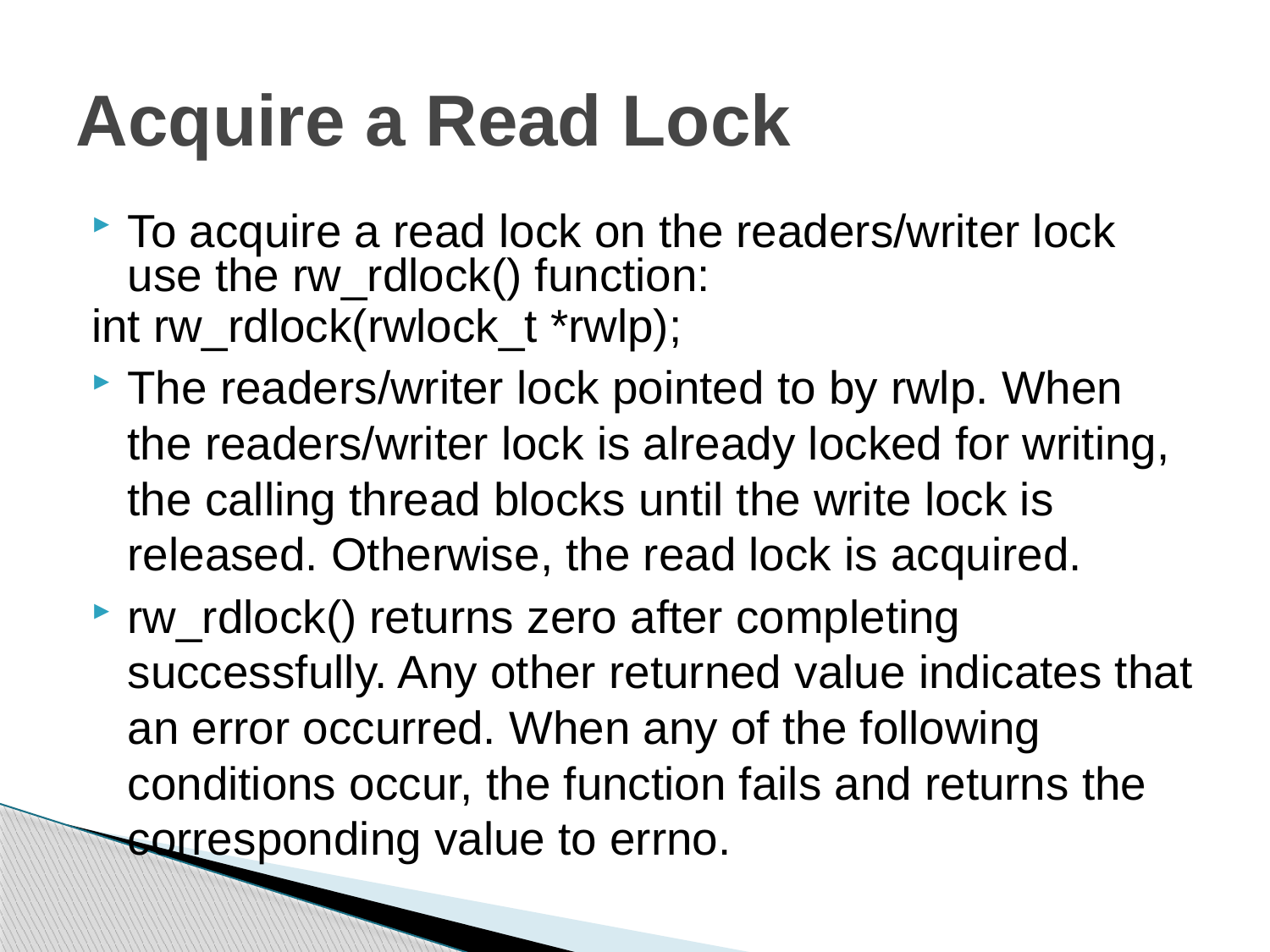

# Acquire a Read Lock
To acquire a read lock on the readers/writer lock use the rw_rdlock() function:
int rw_rdlock(rwlock_t *rwlp);
The readers/writer lock pointed to by rwlp. When the readers/writer lock is already locked for writing, the calling thread blocks until the write lock is released. Otherwise, the read lock is acquired.
rw_rdlock() returns zero after completing successfully. Any other returned value indicates that an error occurred. When any of the following conditions occur, the function fails and returns the corresponding value to errno.